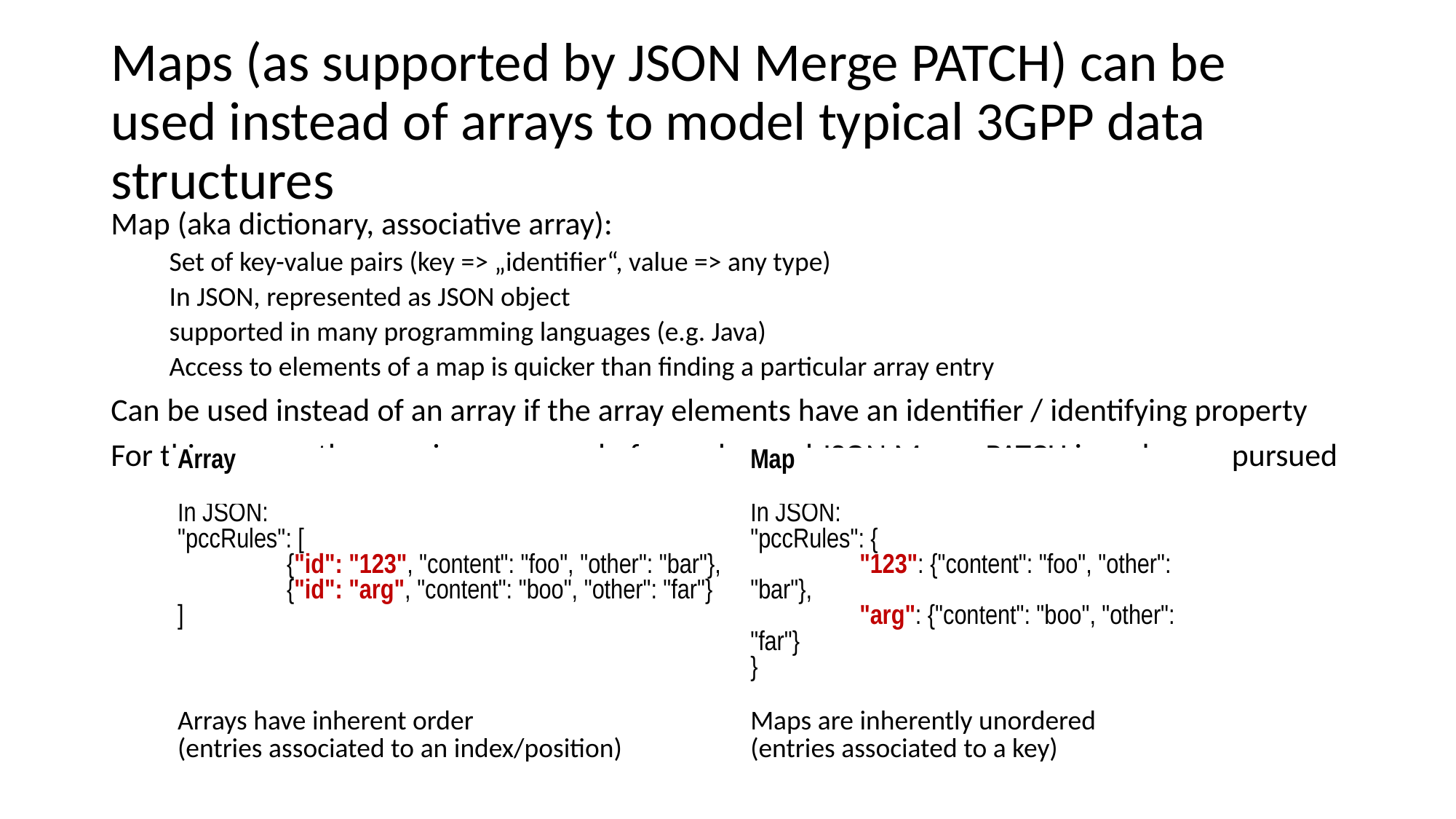

# Maps (as supported by JSON Merge PATCH) can be used instead of arrays to model typical 3GPP data structures
Map (aka dictionary, associative array):
Set of key-value pairs (key => „identifier“, value => any type)
In JSON, represented as JSON object
supported in many programming languages (e.g. Java)
Access to elements of a map is quicker than finding a particular array entry
Can be used instead of an array if the array elements have an identifier / identifying property
For this reason, the  previous proposal of an enhanced JSON Merge PATCH is no longer pursued
| Array | Map |
| --- | --- |
| In JSON: "pccRules": [ {"id": "123", "content": "foo", "other": "bar"}, {"id": "arg", "content": "boo", "other": "far"} ] | In JSON: "pccRules": { "123": {"content": "foo", "other": "bar"}, "arg": {"content": "boo", "other": "far"} } |
| Arrays have inherent order (entries associated to an index/position) | Maps are inherently unordered (entries associated to a key) |